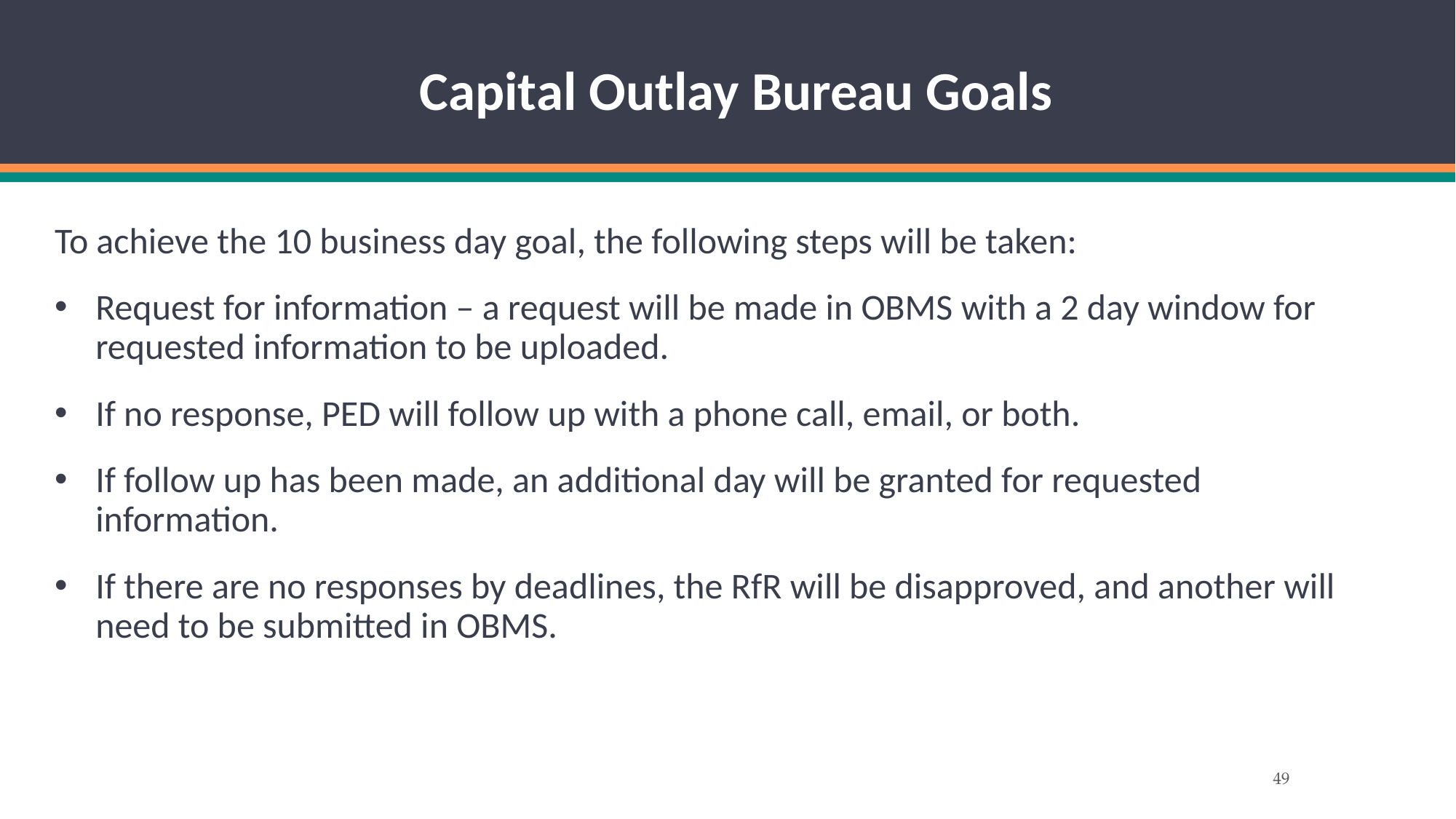

# Capital Outlay Bureau Goals
To achieve the 10 business day goal, the following steps will be taken:
Request for information – a request will be made in OBMS with a 2 day window for requested information to be uploaded.
If no response, PED will follow up with a phone call, email, or both.
If follow up has been made, an additional day will be granted for requested information.
If there are no responses by deadlines, the RfR will be disapproved, and another will need to be submitted in OBMS.
49